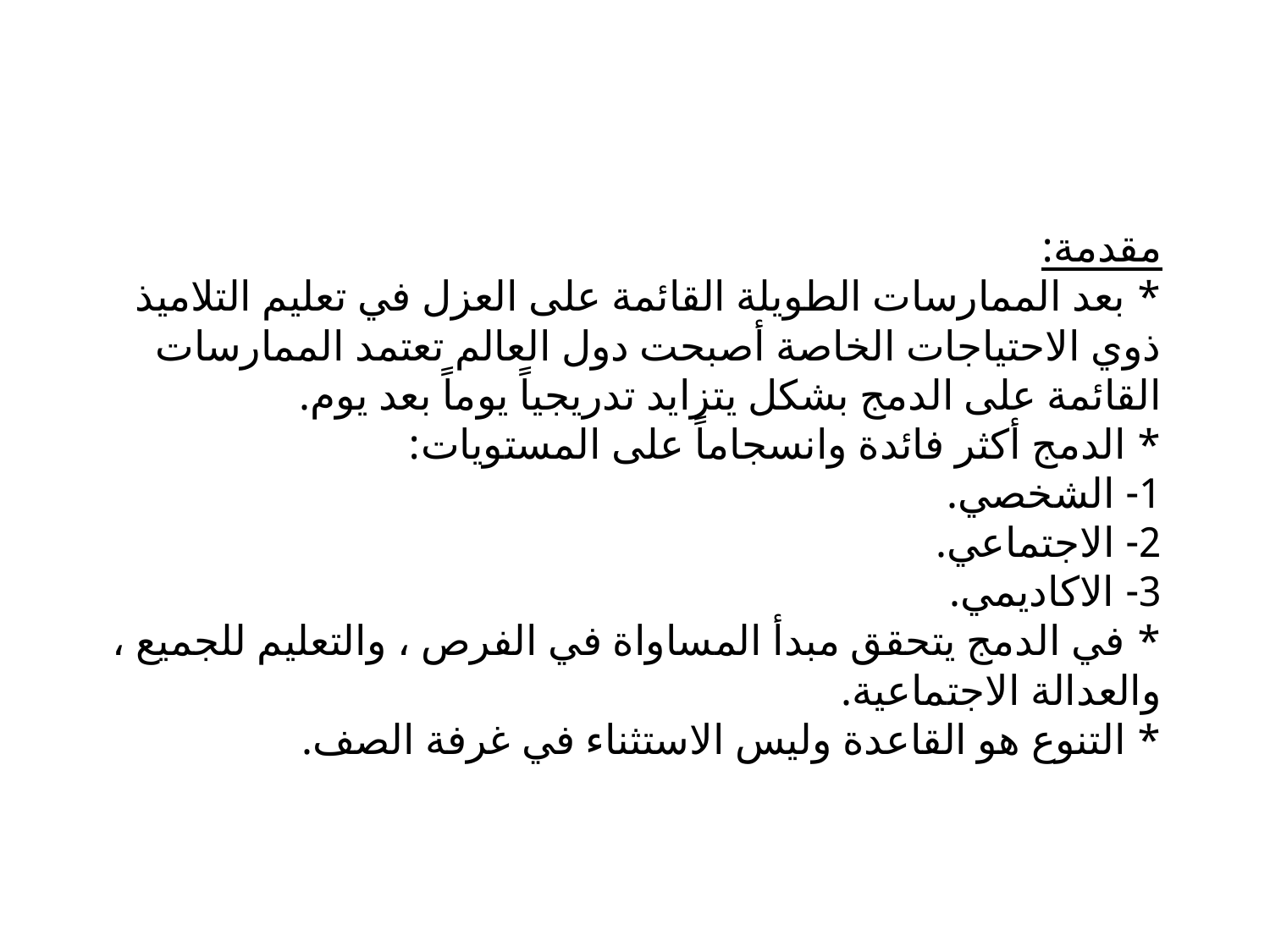

# مقدمة: * بعد الممارسات الطويلة القائمة على العزل في تعليم التلاميذ ذوي الاحتياجات الخاصة أصبحت دول العالم تعتمد الممارسات القائمة على الدمج بشكل يتزايد تدريجياً يوماً بعد يوم. * الدمج أكثر فائدة وانسجاماً على المستويات: 1- الشخصي. 2- الاجتماعي. 3- الاكاديمي. * في الدمج يتحقق مبدأ المساواة في الفرص ، والتعليم للجميع ، والعدالة الاجتماعية. * التنوع هو القاعدة وليس الاستثناء في غرفة الصف.